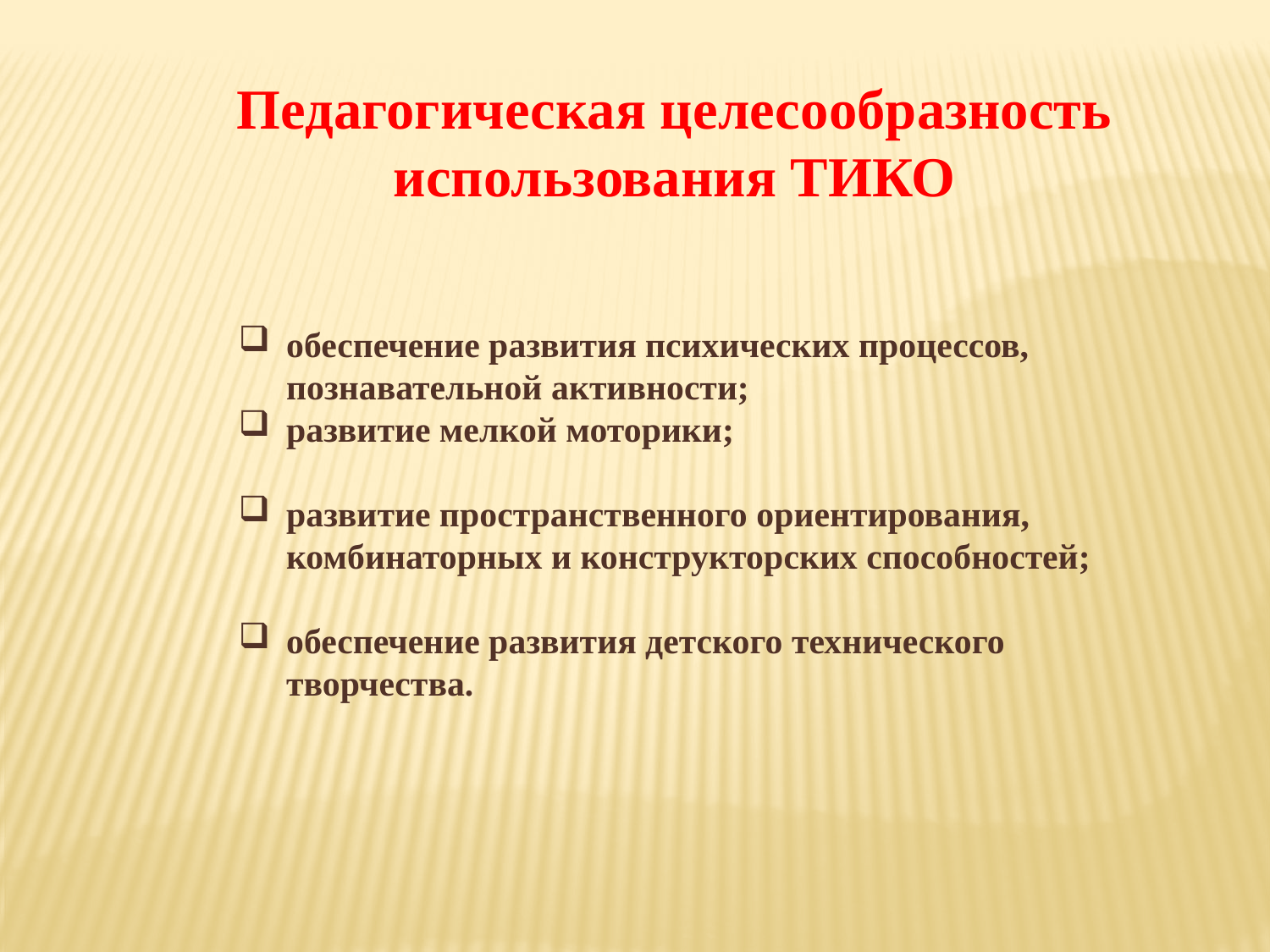

Педагогическая целесообразность использования ТИКО
обеспечение развития психических процессов, познавательной активности;
развитие мелкой моторики;

развитие пространственного ориентирования, комбинаторных и конструкторских способностей;

обеспечение развития детского технического творчества.